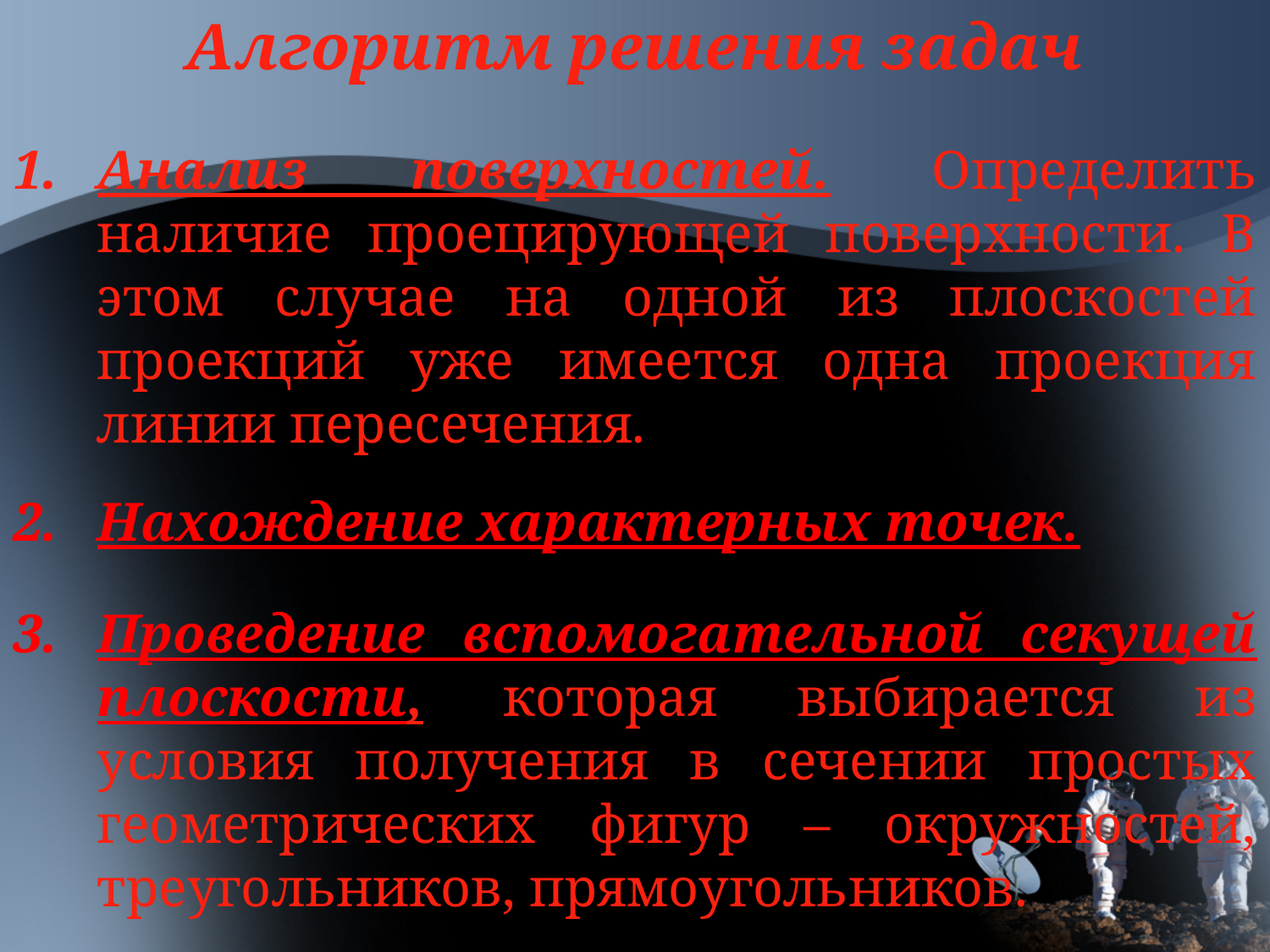

Алгоритм решения задач

Анализ поверхностей. Определить наличие проецирующей поверхности. В этом случае на одной из плоскостей проекций уже имеется одна проекция линии пересечения.

Нахождение характерных точек.

Проведение вспомогательной секущей плоскости, которая выбирается из условия получения в сечении простых геометрических фигур – окружностей, треугольников, прямоугольников.